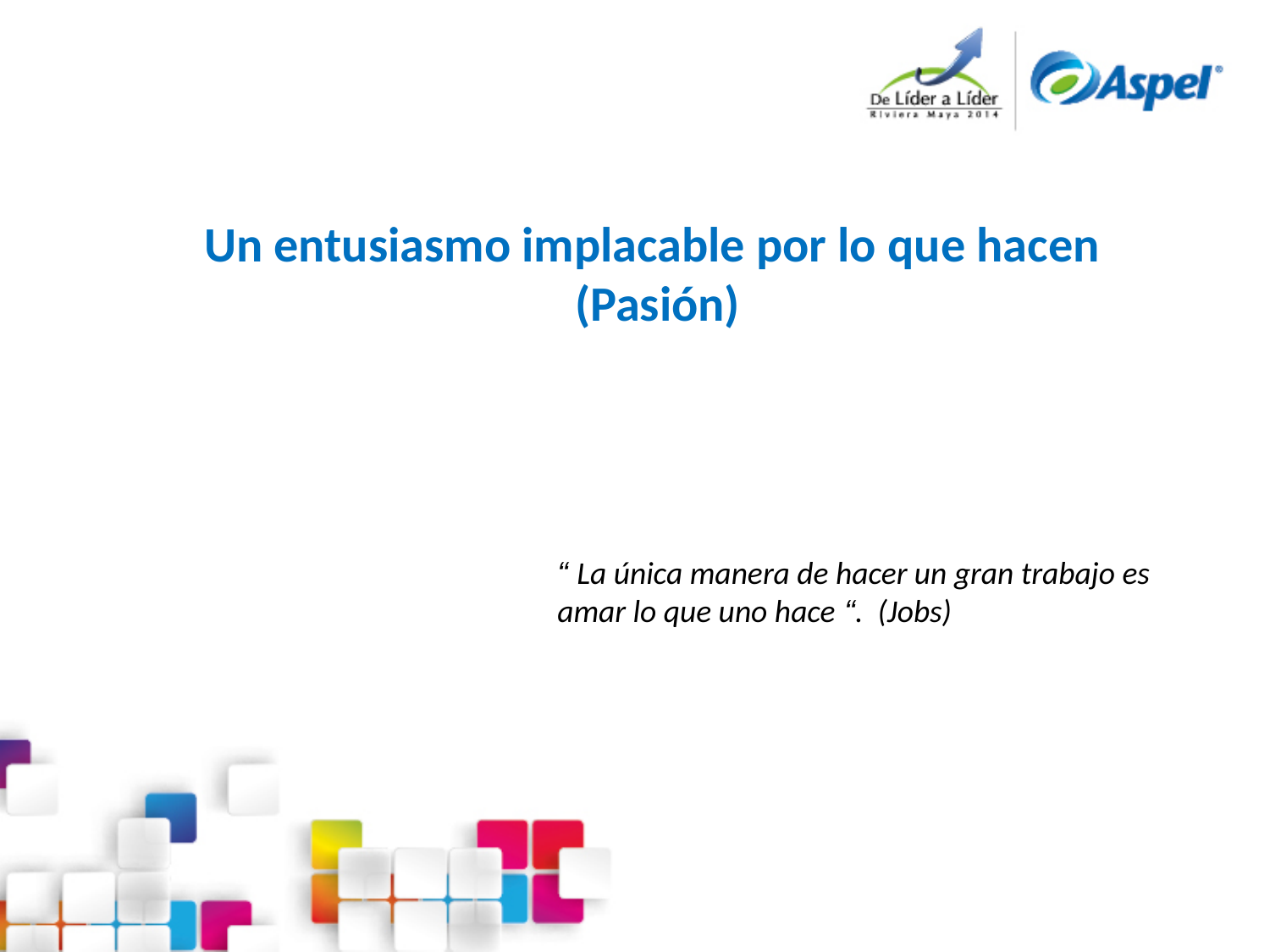

Un entusiasmo implacable por lo que hacen
(Pasión)
“ La única manera de hacer un gran trabajo es amar lo que uno hace “.  (Jobs)